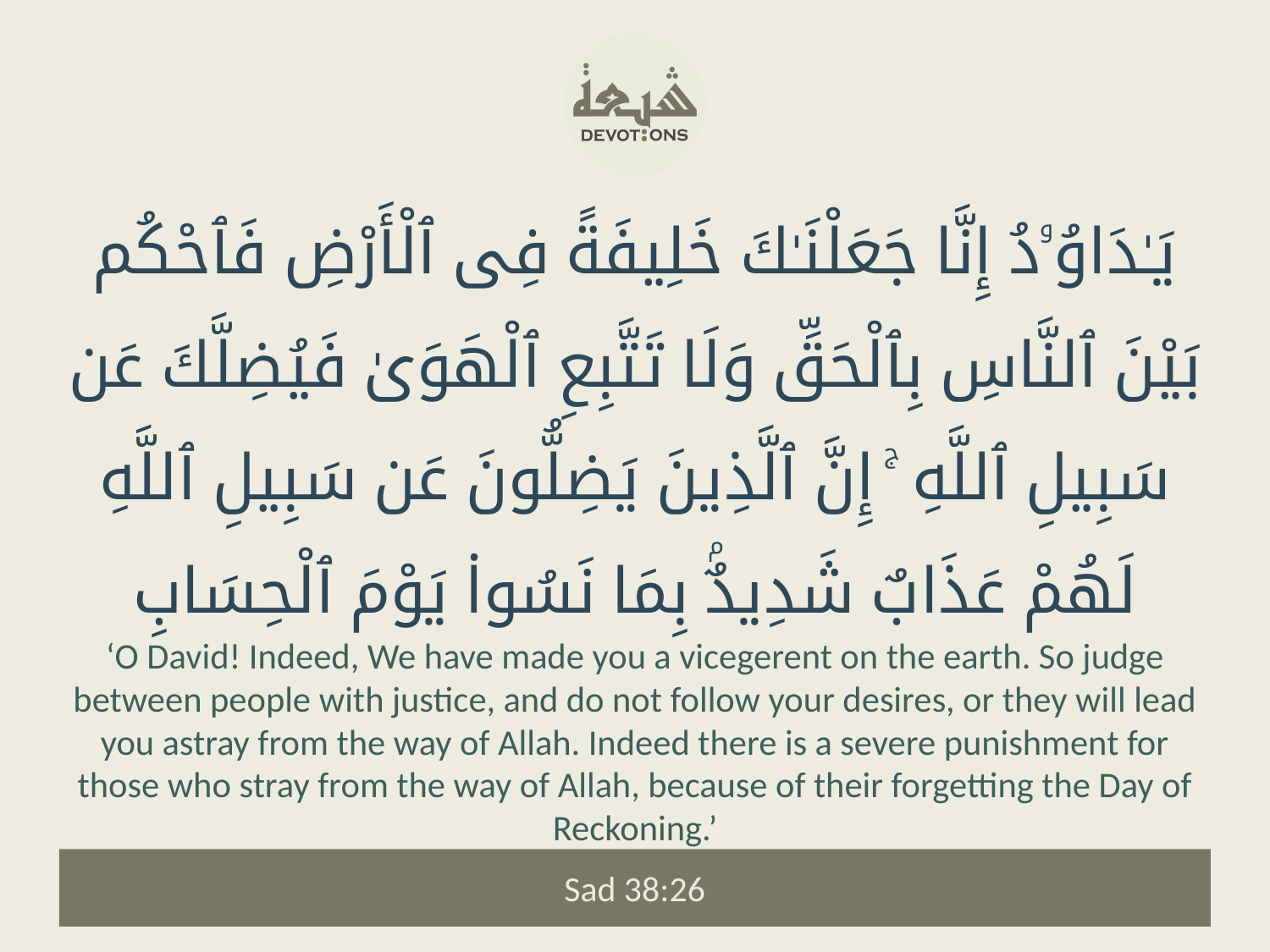

يَـٰدَاوُۥدُ إِنَّا جَعَلْنَـٰكَ خَلِيفَةً فِى ٱلْأَرْضِ فَٱحْكُم بَيْنَ ٱلنَّاسِ بِٱلْحَقِّ وَلَا تَتَّبِعِ ٱلْهَوَىٰ فَيُضِلَّكَ عَن سَبِيلِ ٱللَّهِ ۚ إِنَّ ٱلَّذِينَ يَضِلُّونَ عَن سَبِيلِ ٱللَّهِ لَهُمْ عَذَابٌ شَدِيدٌۢ بِمَا نَسُوا۟ يَوْمَ ٱلْحِسَابِ
‘O David! Indeed, We have made you a vicegerent on the earth. So judge between people with justice, and do not follow your desires, or they will lead you astray from the way of Allah. Indeed there is a severe punishment for those who stray from the way of Allah, because of their forgetting the Day of Reckoning.’
Sad 38:26